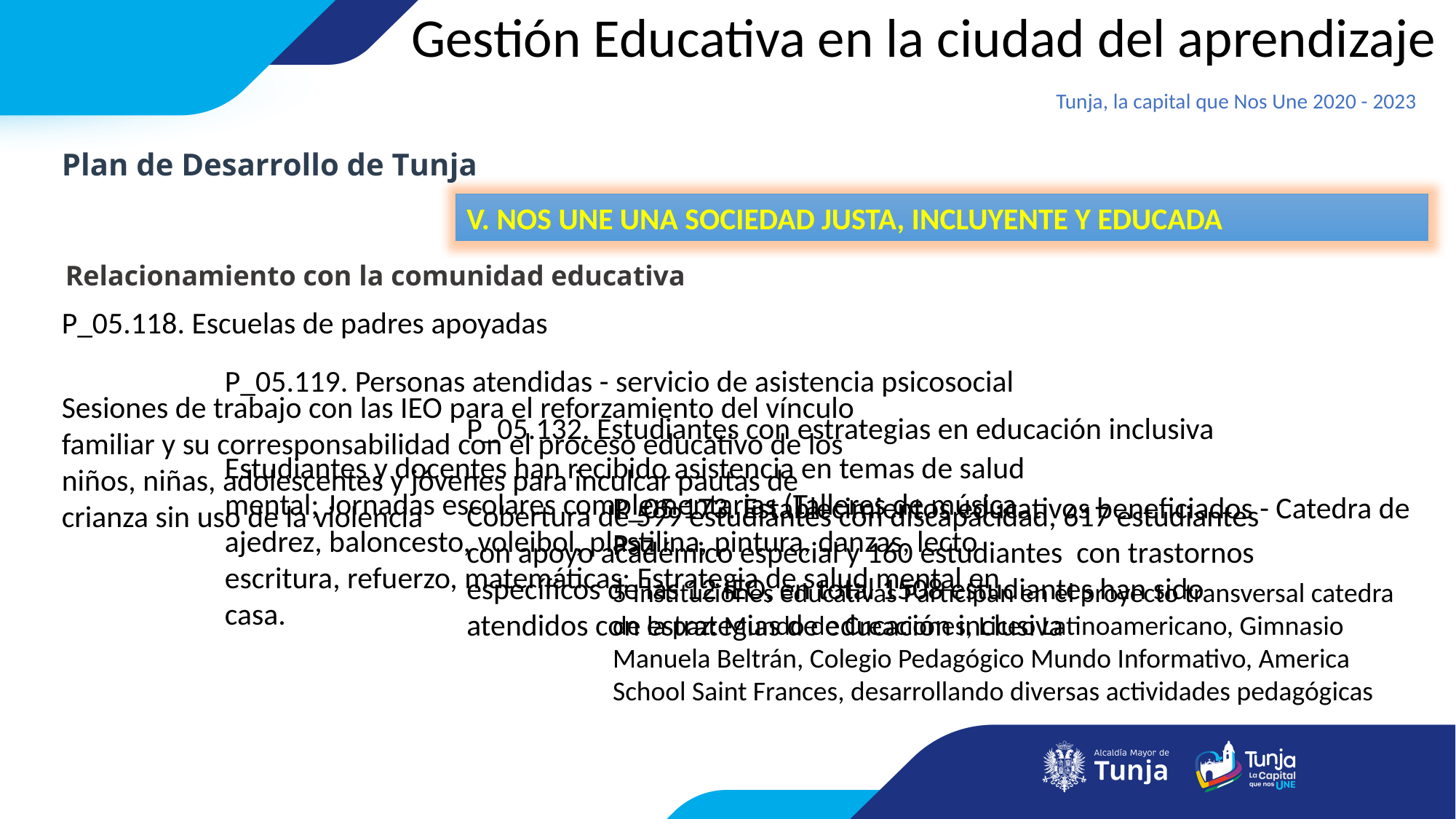

Gestión Educativa en la ciudad del aprendizaje
Tunja, la capital que Nos Une 2020 - 2023
Plan de Desarrollo de Tunja
V. NOS UNE UNA SOCIEDAD JUSTA, INCLUYENTE Y EDUCADA
Relacionamiento con la comunidad educativa
P_05.118. Escuelas de padres apoyadas
P_05.119. Personas atendidas - servicio de asistencia psicosocial
Sesiones de trabajo con las IEO para el reforzamiento del vínculo familiar y su corresponsabilidad con el proceso educativo de los niños, niñas, adolescentes y jóvenes para inculcar pautas de crianza sin uso de la violencia
P_05.132. Estudiantes con estrategias en educación inclusiva
Estudiantes y docentes han recibido asistencia en temas de salud mental; Jornadas escolares complementarias (Talleres de música, ajedrez, baloncesto, voleibol, plastilina, pintura, danzas, lecto escritura, refuerzo, matemáticas; Estrategia de salud mental en casa.
P_05.173. Establecimientos educativos beneficiados - Catedra de Paz
Cobertura de 599 estudiantes con discapacidad, 617 estudiantes con apoyo académico especial y 160 estudiantes  con trastornos específicos de las 12 IEO, en total 1508 estudiantes han sido atendidos con estrategias de educación inclusiva
5 Instituciones educativas Participan en el proyecto transversal catedra de la paz: Mundo de Creaciones, Liceo Latinoamericano, Gimnasio Manuela Beltrán, Colegio Pedagógico Mundo Informativo, America School Saint Frances, desarrollando diversas actividades pedagógicas